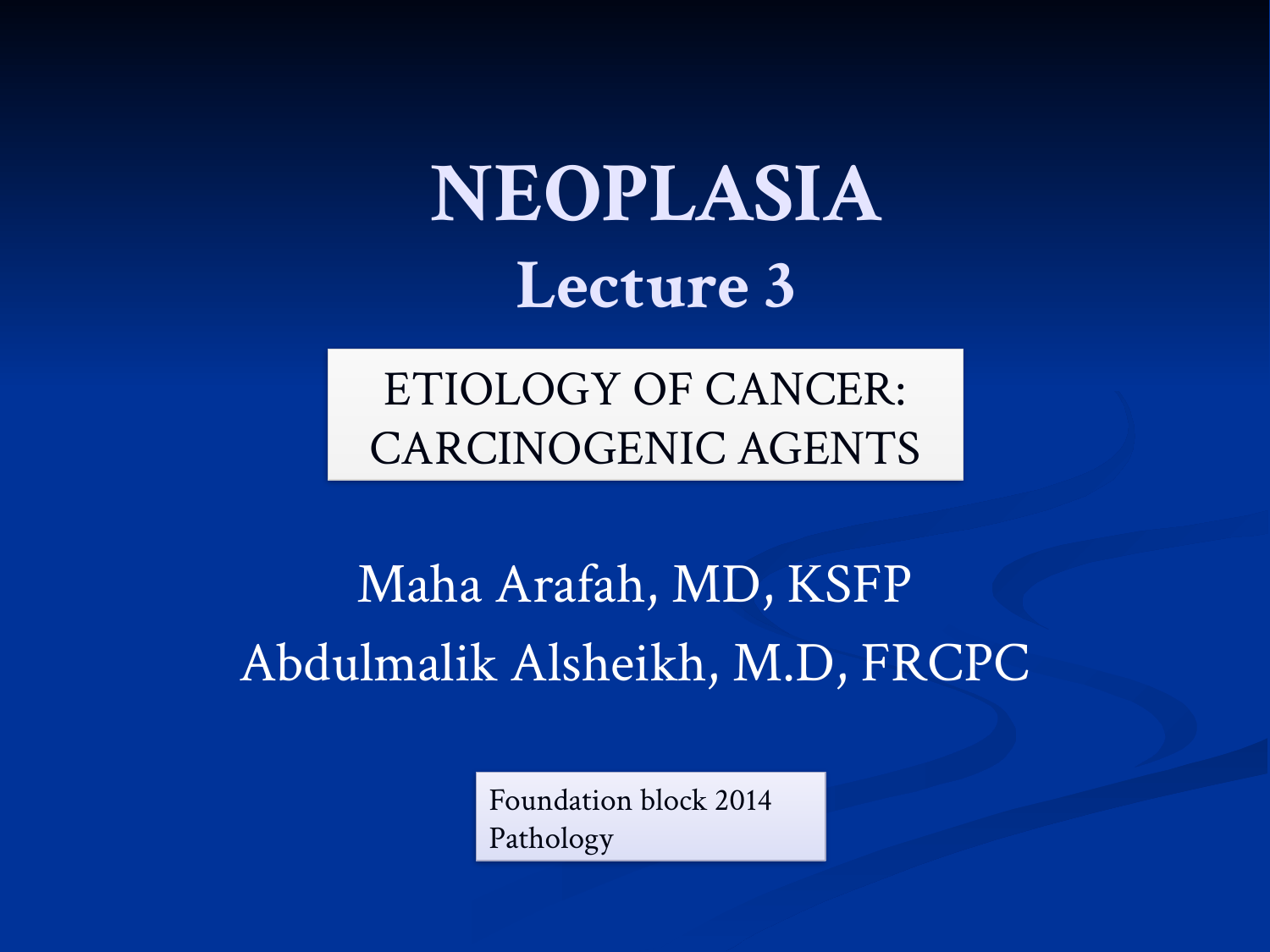

# NEOPLASIA Lecture 3
ETIOLOGY OF CANCER: CARCINOGENIC AGENTS
Maha Arafah, MD, KSFP
Abdulmalik Alsheikh, M.D, FRCPC
Foundation block 2014 Pathology